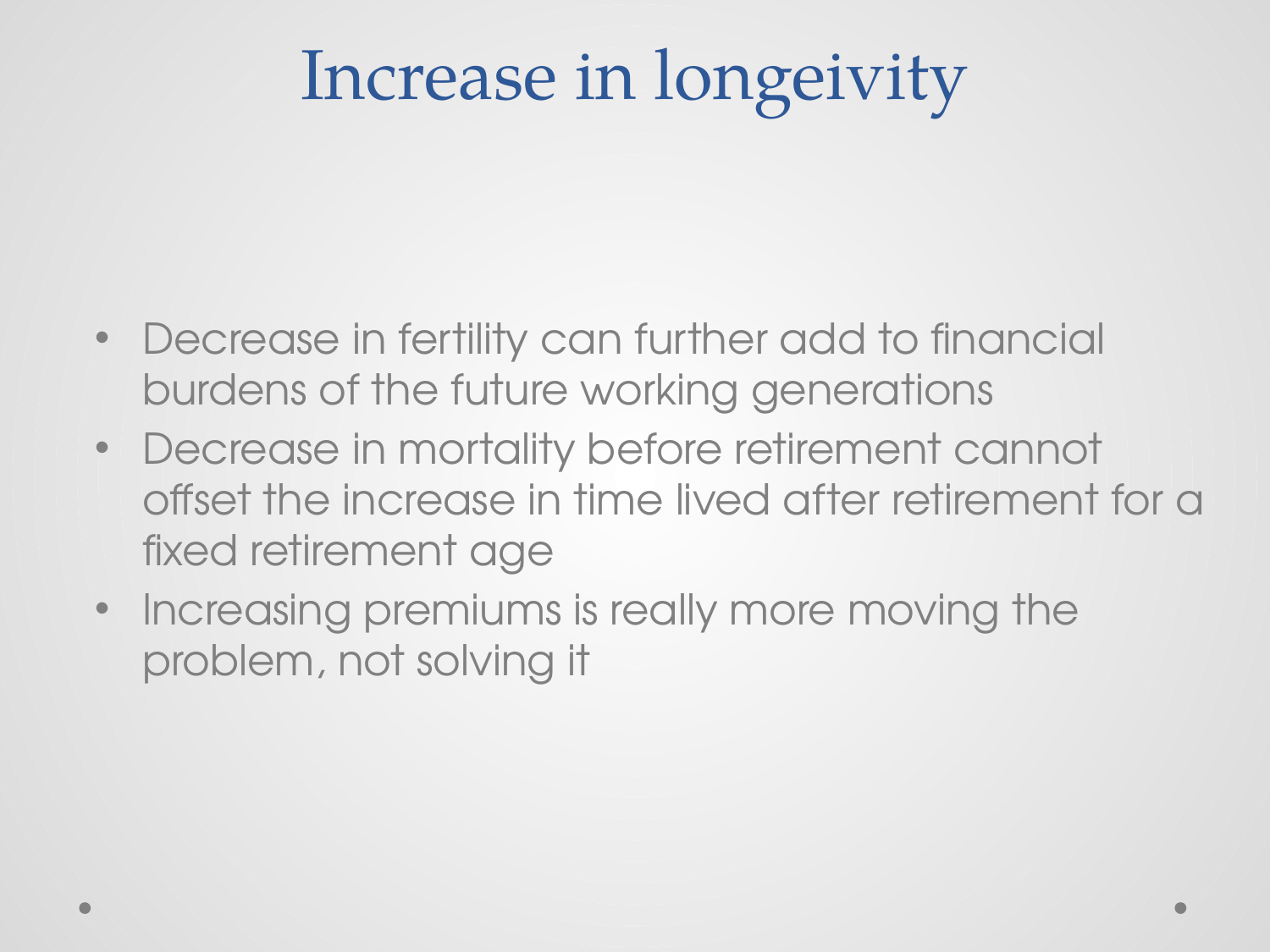

# Increase in longeivity

Decrease in fertility can further add to financial burdens of the future working generations
Decrease in mortality before retirement cannot offset the increase in time lived after retirement for a fixed retirement age
Increasing premiums is really more moving the problem, not solving it